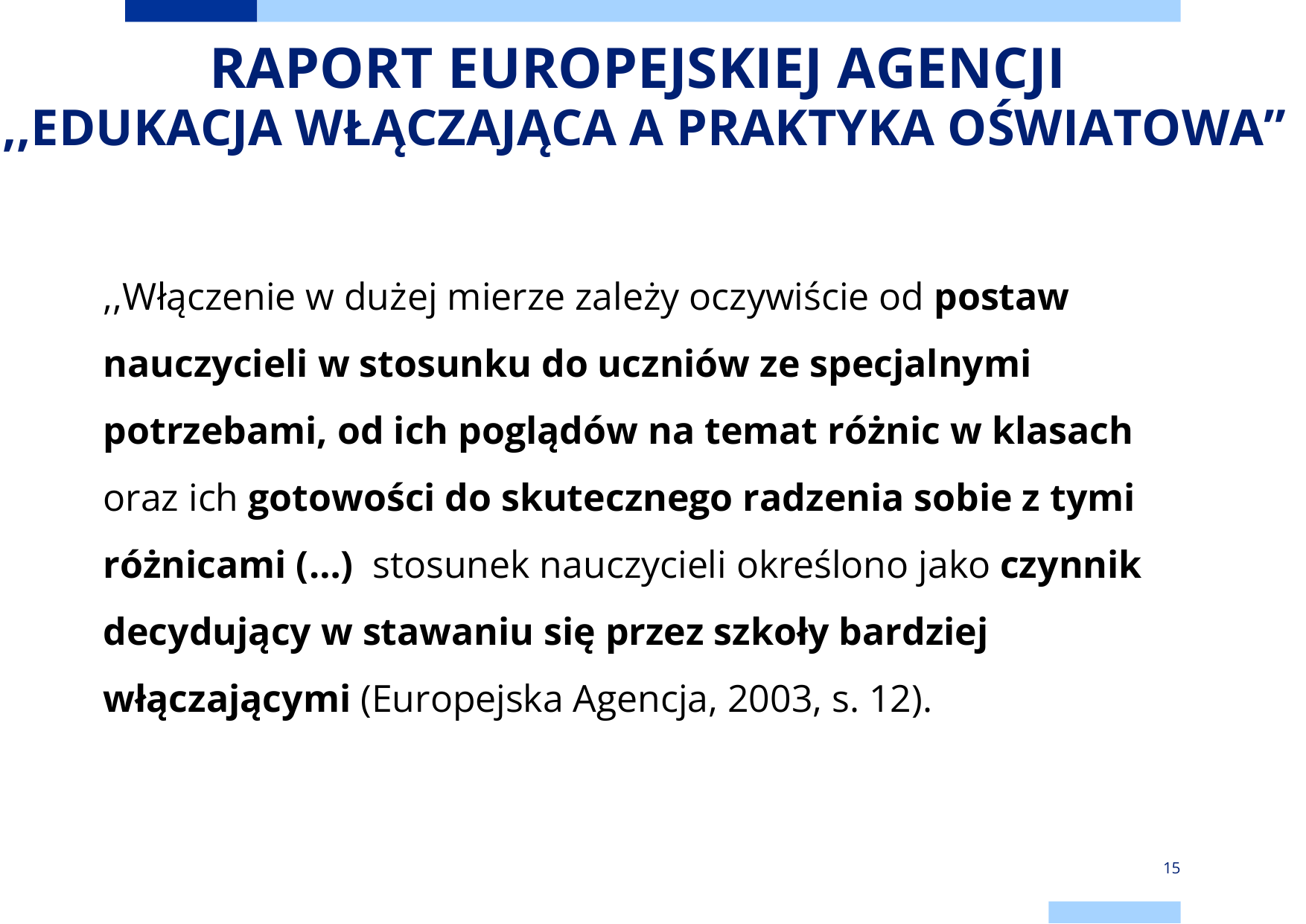

# RAPORT EUROPEJSKIEJ AGENCJI ,,EDUKACJA WŁĄCZAJĄCA A PRAKTYKA OŚWIATOWA”
,,Włączenie w dużej mierze zależy oczywiście od postaw nauczycieli w stosunku do uczniów ze specjalnymi potrzebami, od ich poglądów na temat różnic w klasach oraz ich gotowości do skutecznego radzenia sobie z tymi różnicami (…)  stosunek nauczycieli określono jako czynnik decydujący w stawaniu się przez szkoły bardziej włączającymi (Europejska Agencja, 2003, s. 12).
15